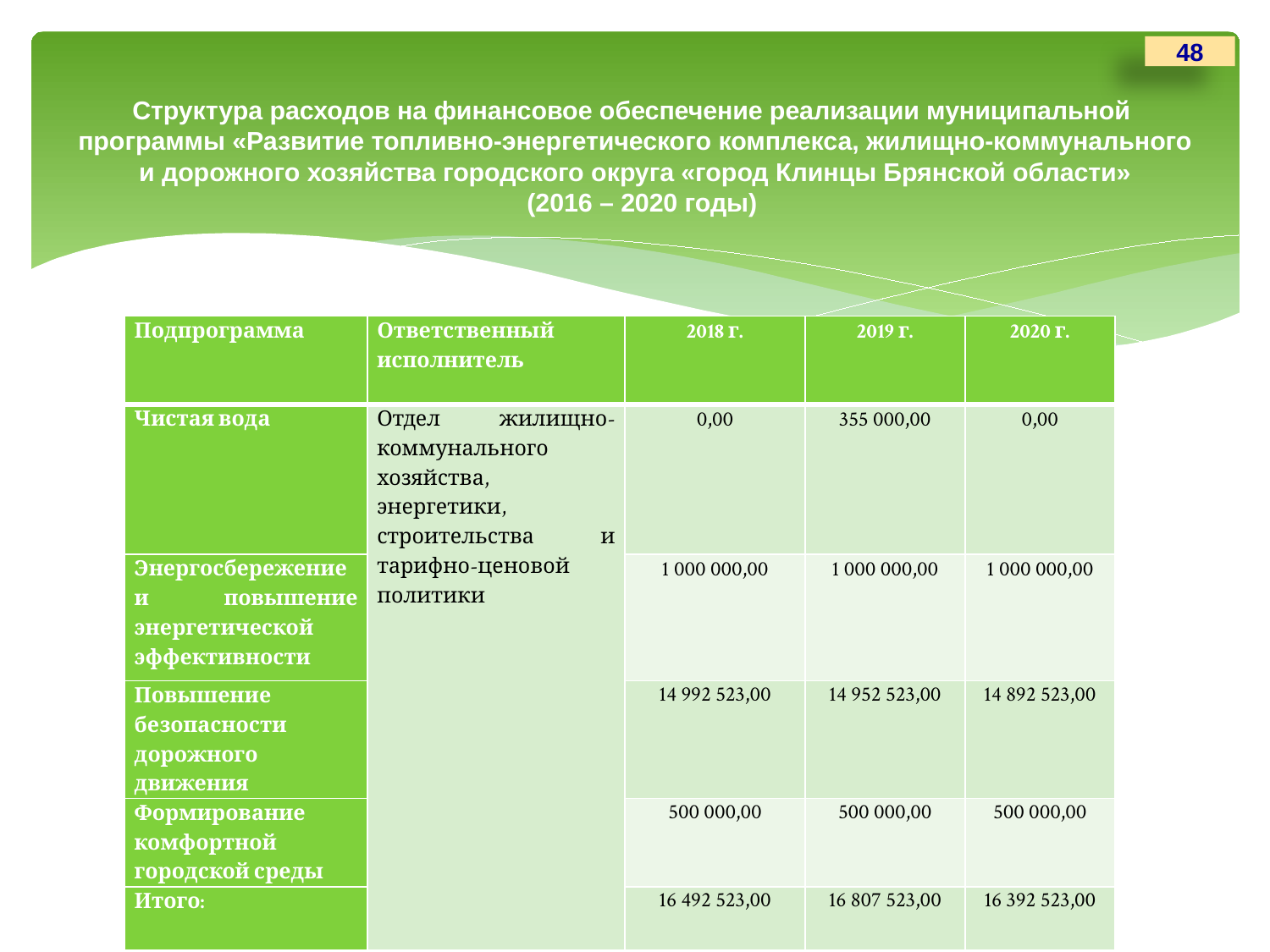

48
# Структура расходов на финансовое обеспечение реализации муниципальной  программы «Развитие топливно-энергетического комплекса, жилищно-коммунального и дорожного хозяйства городского округа «город Клинцы Брянской области» (2016 – 2020 годы)
| Подпрограмма | Ответственный исполнитель | 2018 г. | 2019 г. | 2020 г. |
| --- | --- | --- | --- | --- |
| Чистая вода | Отдел жилищно-коммунального хозяйства, энергетики, строительства и тарифно-ценовой политики | 0,00 | 355 000,00 | 0,00 |
| Энергосбережение и повышение энергетической эффективности |  | 1 000 000,00 | 1 000 000,00 | 1 000 000,00 |
| Повышение безопасности дорожного движения |  | 14 992 523,00 | 14 952 523,00 | 14 892 523,00 |
| Формирование комфортной городской среды |  | 500 000,00 | 500 000,00 | 500 000,00 |
| Итого: |  | 16 492 523,00 | 16 807 523,00 | 16 392 523,00 |